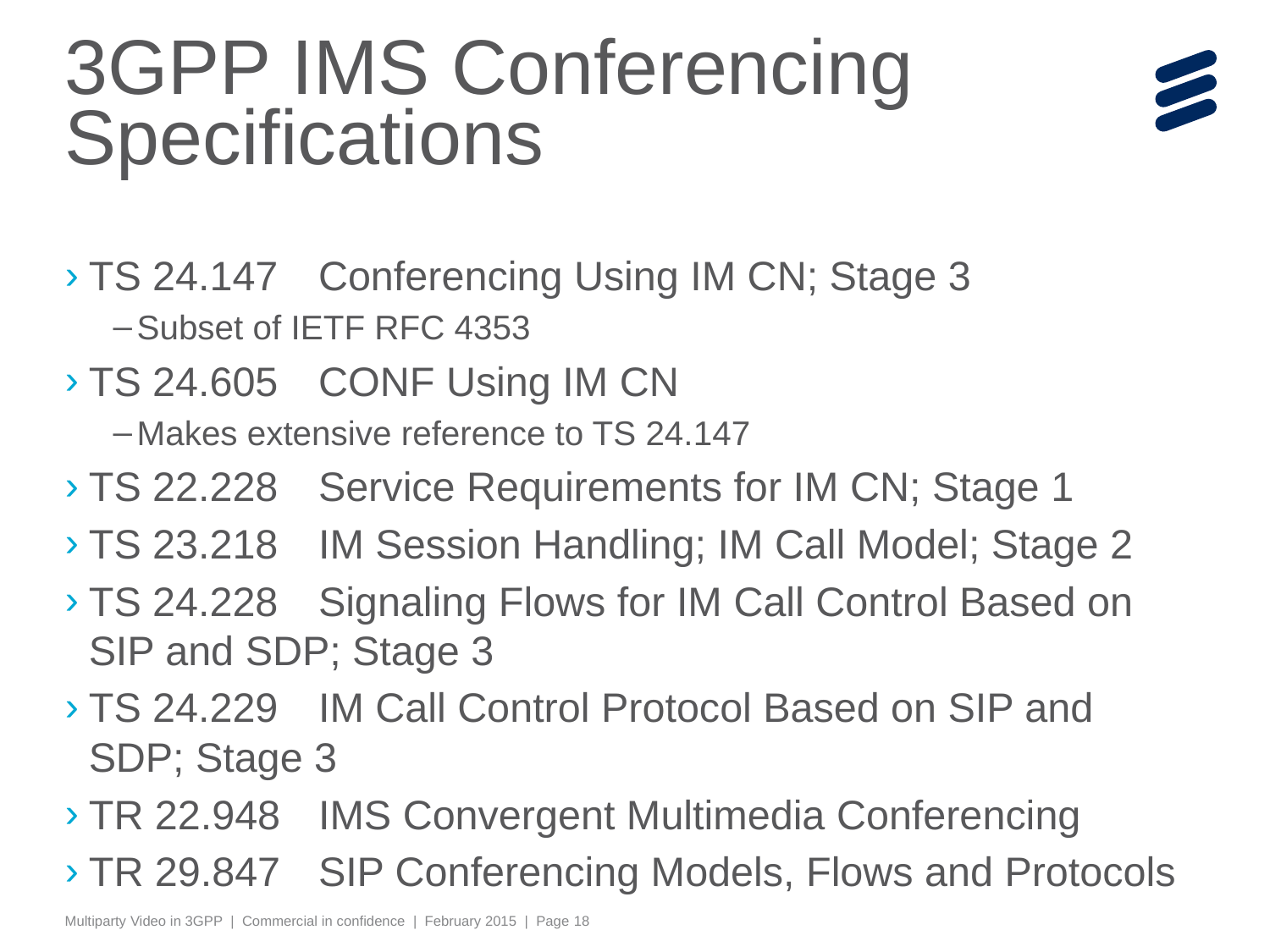

# 3GPP IMS Conferencing Specifications
TS 24.147	Conferencing Using IM CN; Stage 3
Subset of IETF RFC 4353
TS 24.605	CONF Using IM CN
Makes extensive reference to TS 24.147
TS 22.228	Service Requirements for IM CN; Stage 1
TS 23.218	IM Session Handling; IM Call Model; Stage 2
TS 24.228	Signaling Flows for IM Call Control Based on 	SIP and SDP; Stage 3
TS 24.229	IM Call Control Protocol Based on SIP and 	SDP; Stage 3
TR 22.948	IMS Convergent Multimedia Conferencing
TR 29.847	SIP Conferencing Models, Flows and Protocols